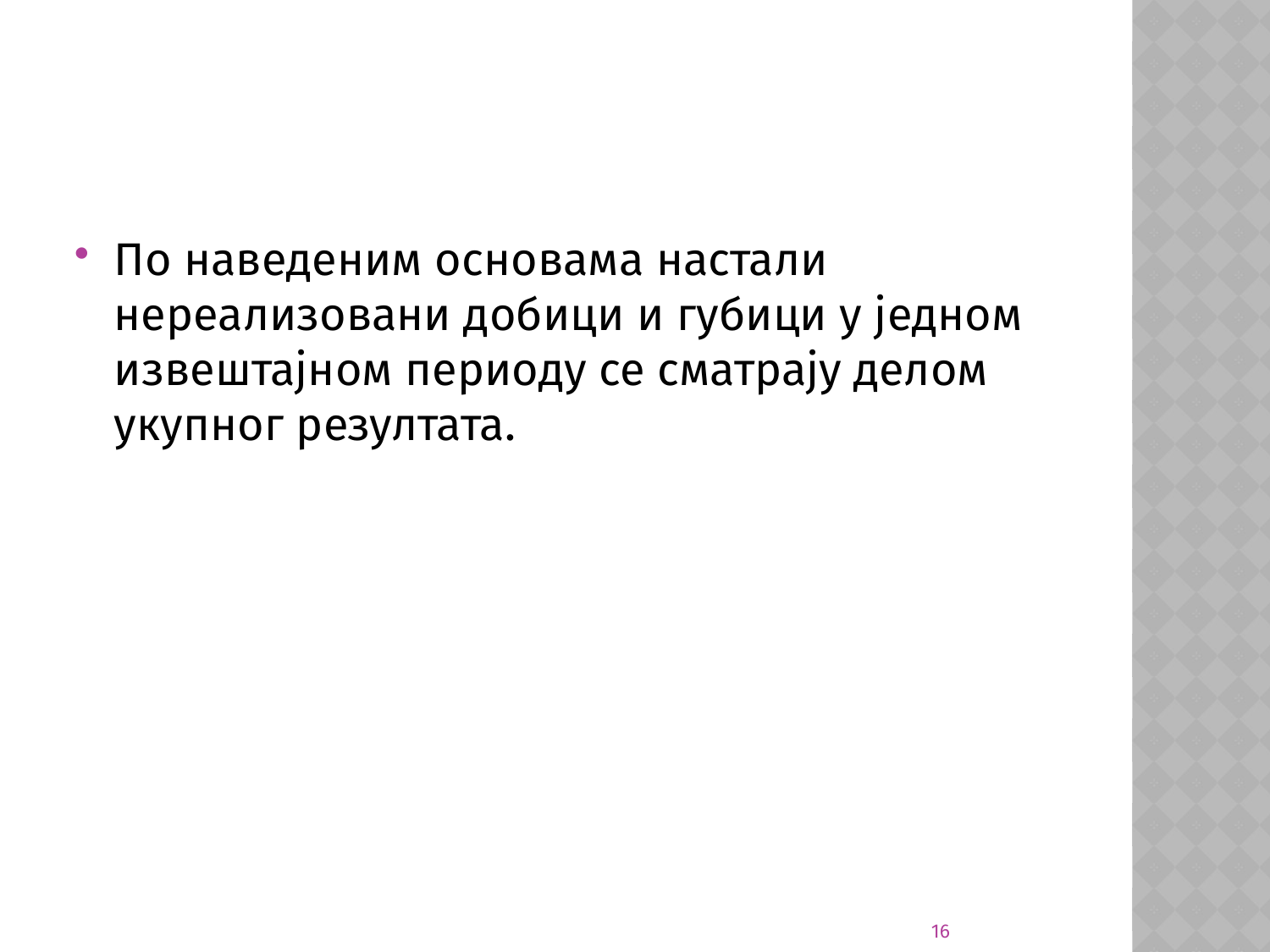

#
По наведеним основама настали нереализовани добици и губици у једном извештајном периоду се сматрају делом укупног резултата.
16